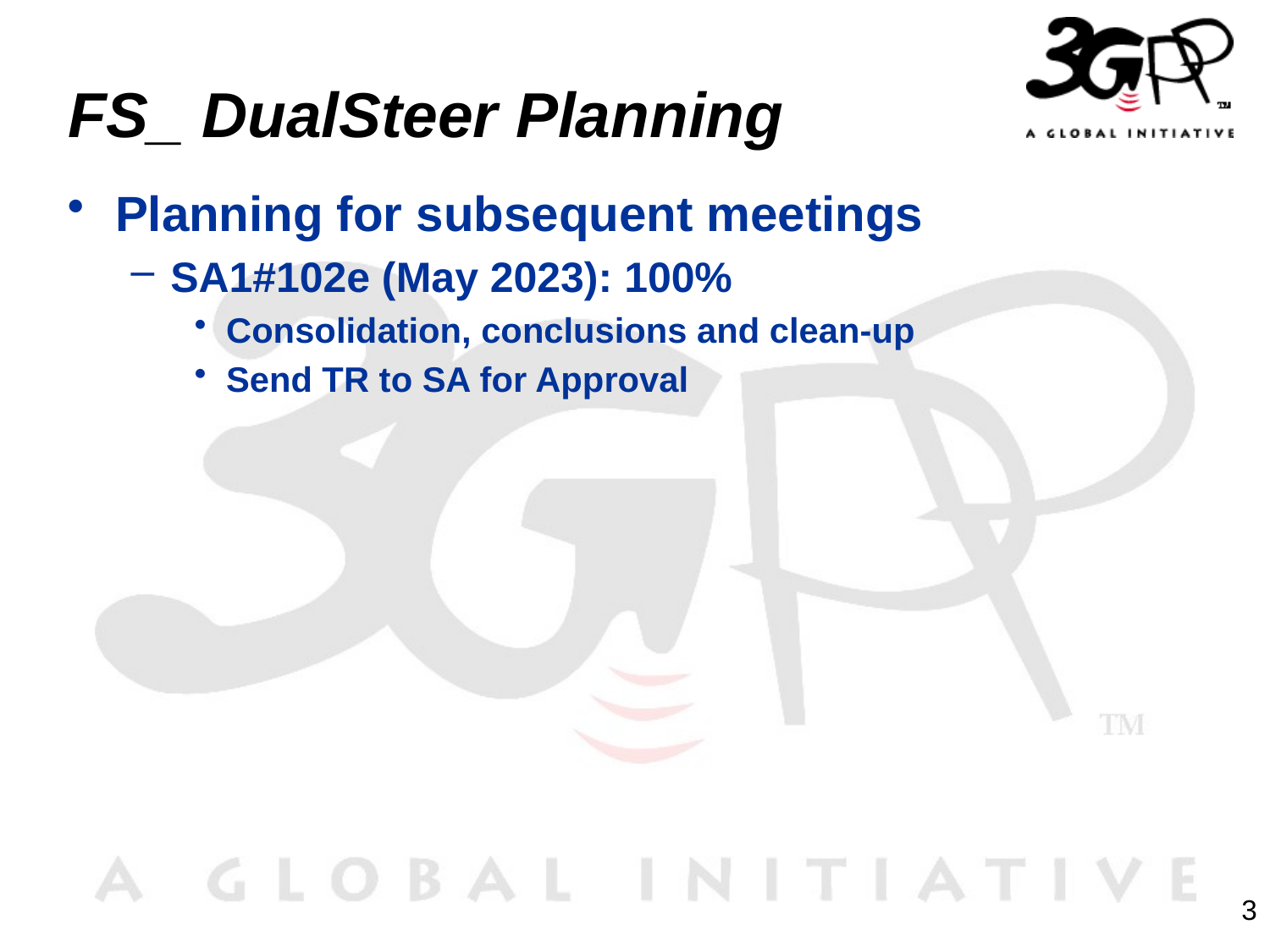

# FS_ DualSteer Planning
Planning for subsequent meetings
SA1#102e (May 2023): 100%
Consolidation, conclusions and clean-up
Send TR to SA for Approval

3